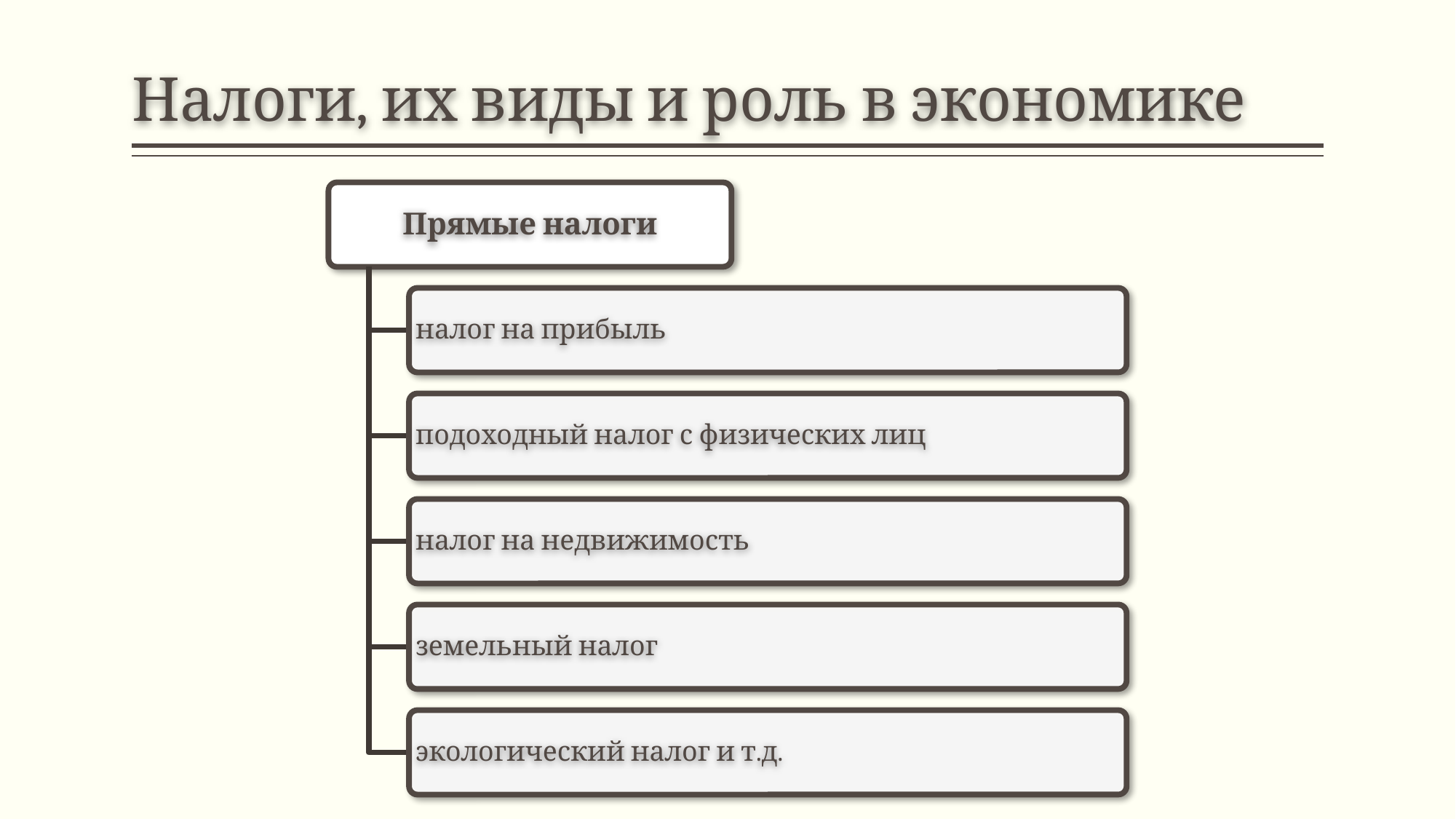

# Налоги, их виды и роль в экономике

Прямые налоги

налог на прибыль

подоходный налог с физических лиц

налог на недвижимость

земельный налог

экологический налог и т.д.